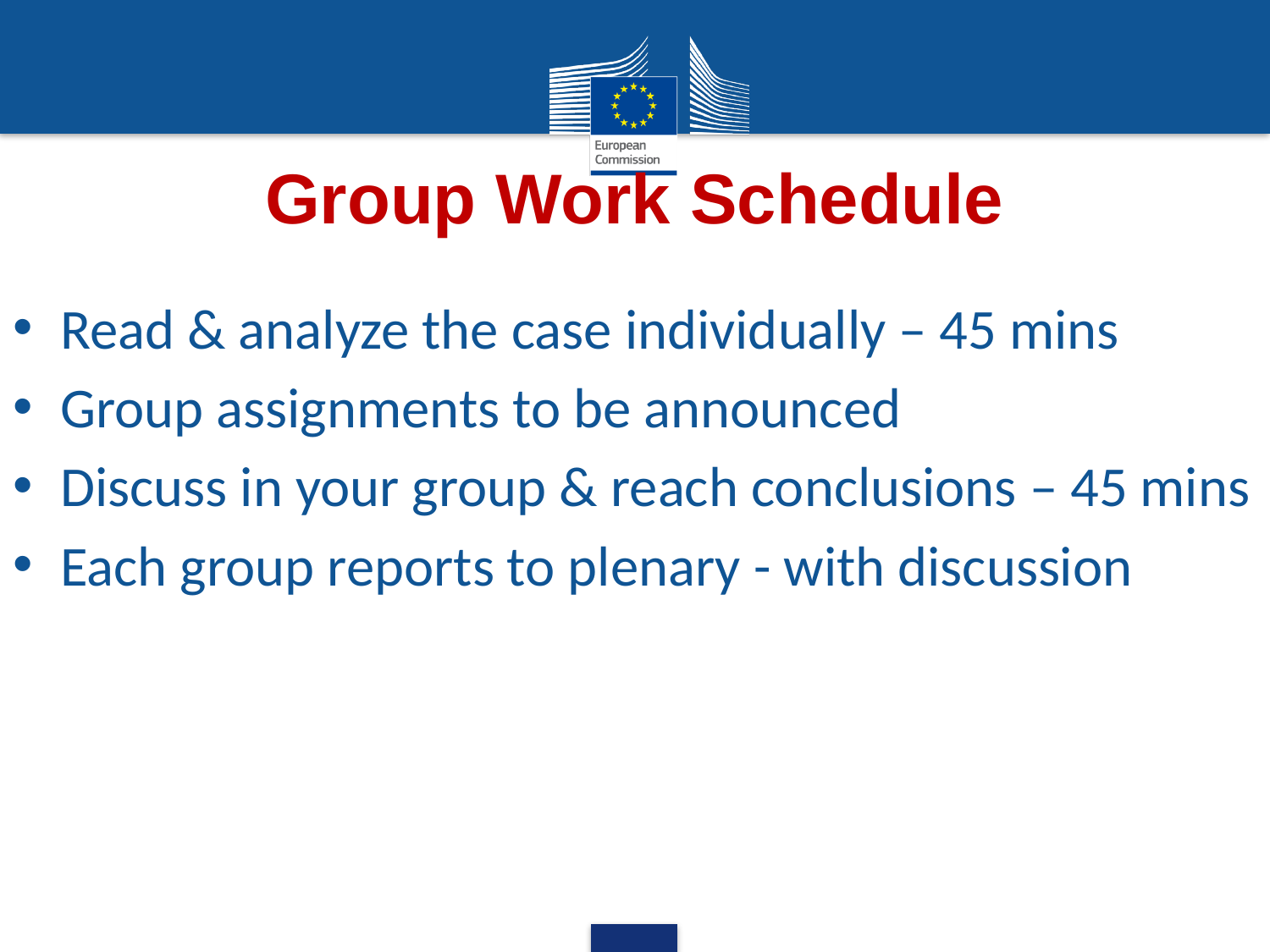

# Group Work Schedule
Read & analyze the case individually – 45 mins
Group assignments to be announced
Discuss in your group & reach conclusions – 45 mins
Each group reports to plenary - with discussion